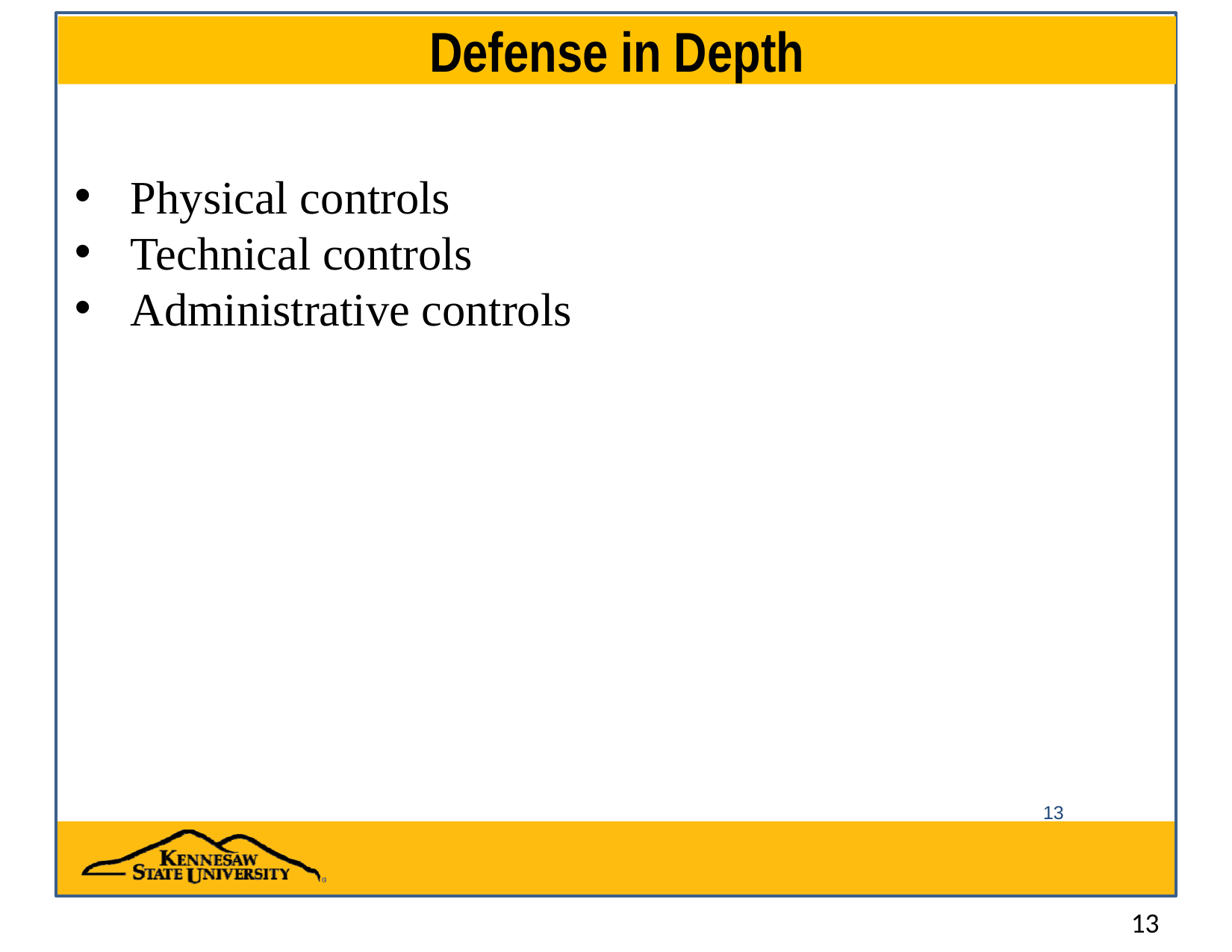

# Defense in Depth
Physical controls
Technical controls
Administrative controls
13